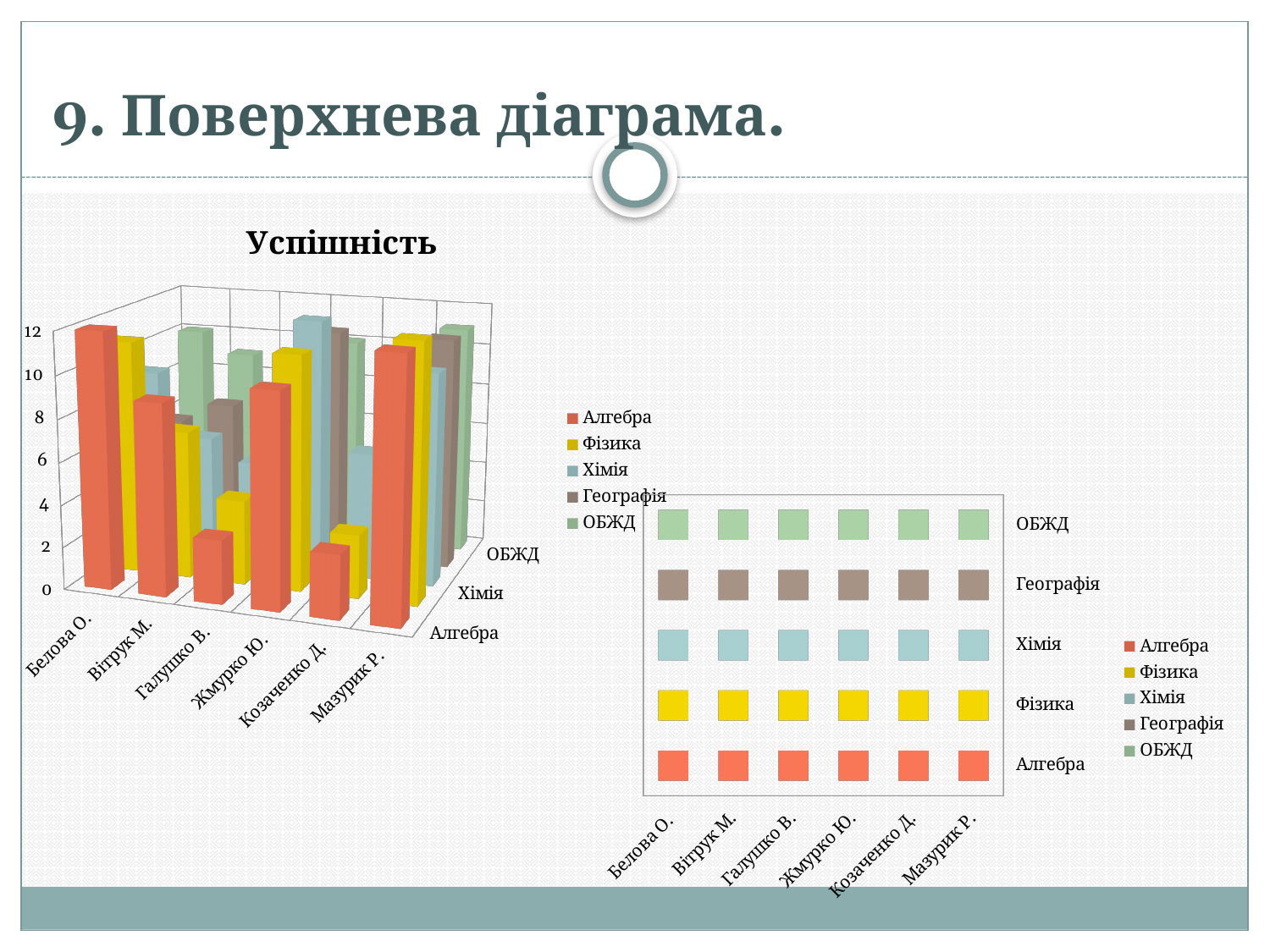

# 9. Поверхнева діаграма.

[unsupported chart]

[unsupported chart]